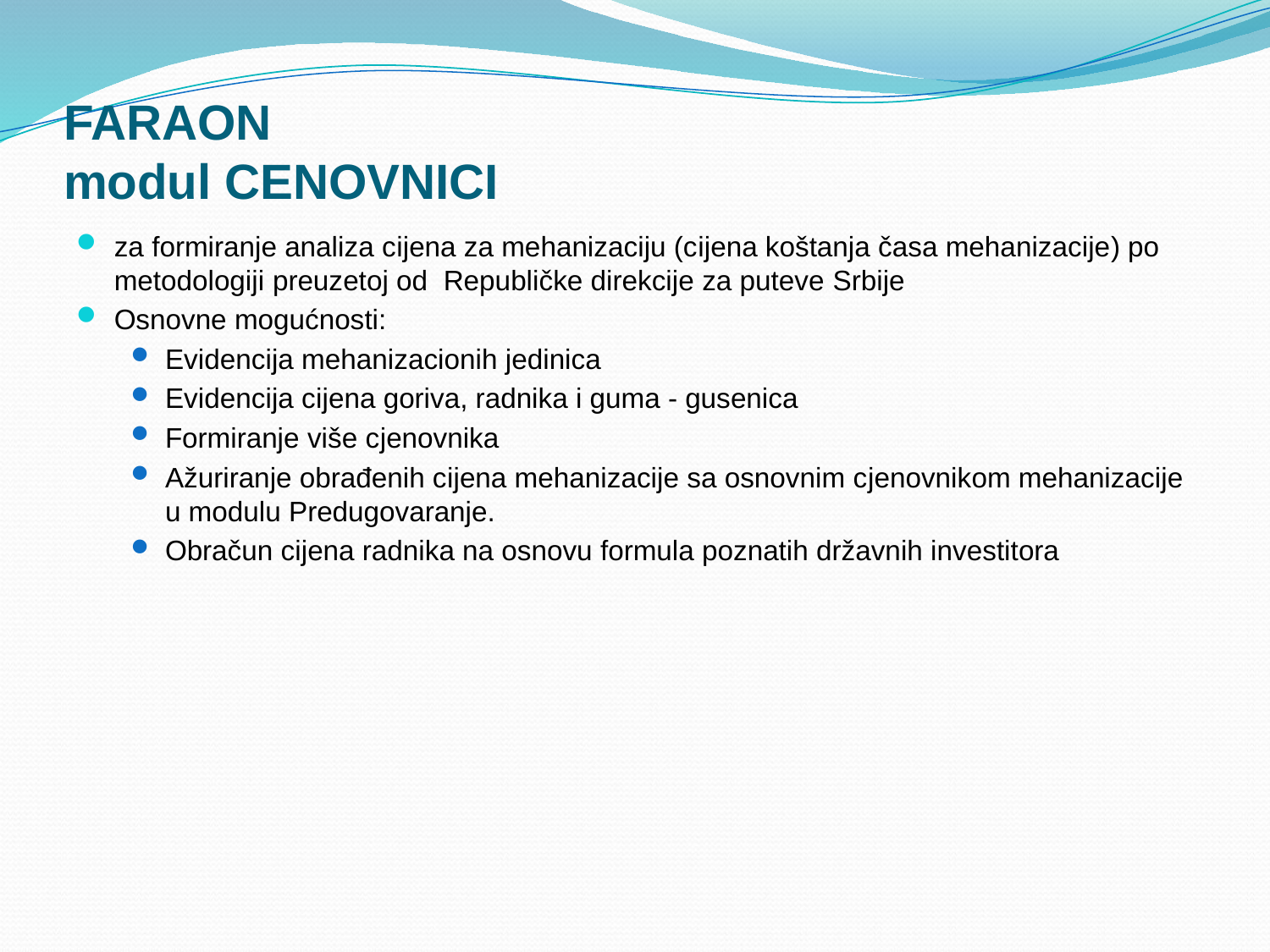

# FARAON modul CENOVNICI
za formiranje analiza cijena za mehanizaciju (cijena koštanja časa mehanizacije) po metodologiji preuzetoj od  Republičke direkcije za puteve Srbije
Osnovne mogućnosti:
Evidencija mehanizacionih jedinica
Evidencija cijena goriva, radnika i guma - gusenica
Formiranje više cjenovnika
Ažuriranje obrađenih cijena mehanizacije sa osnovnim cjenovnikom mehanizacije u modulu Predugovaranje.
Obračun cijena radnika na osnovu formula poznatih državnih investitora